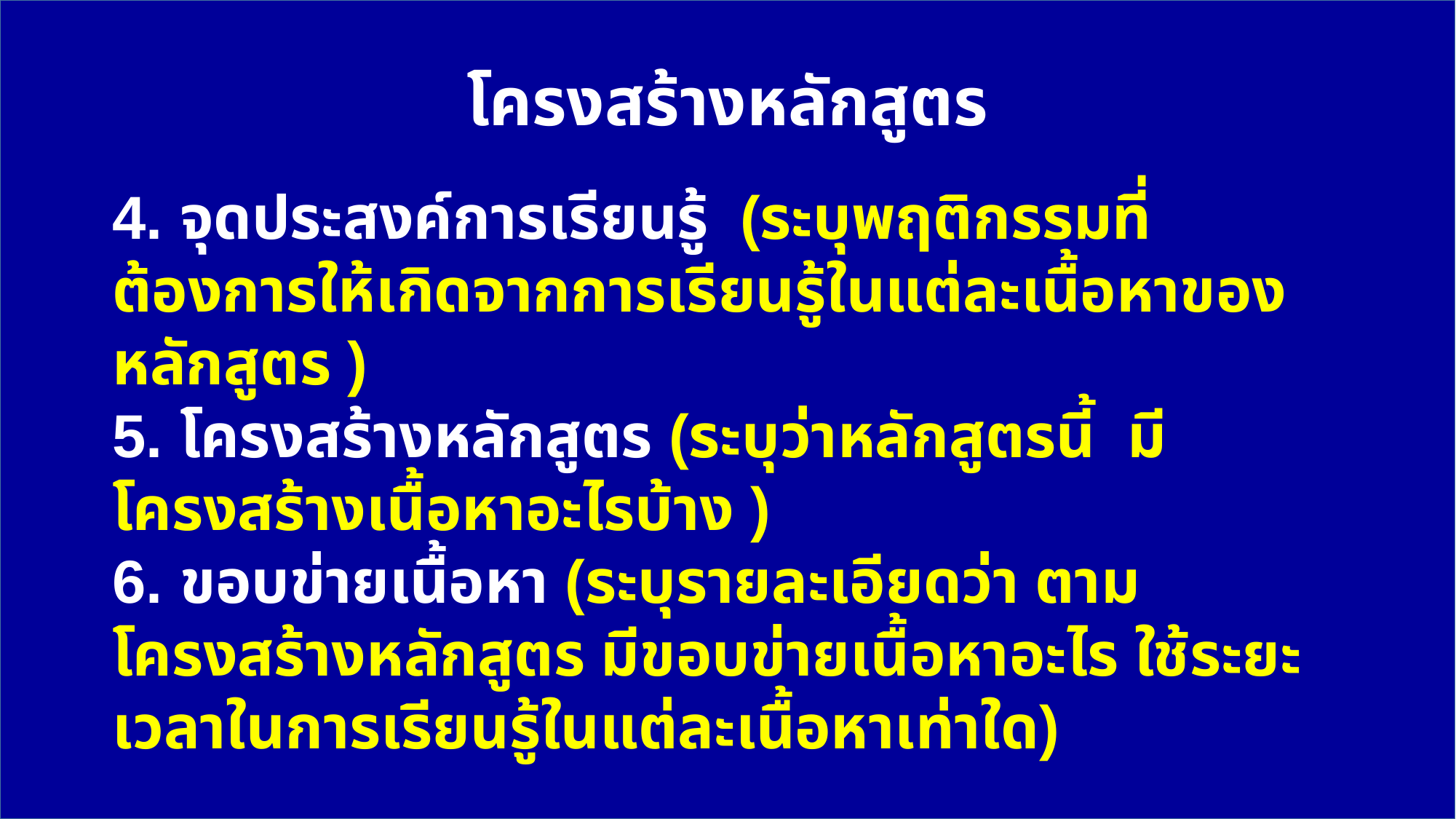

โครงสร้างหลักสูตร
4. จุดประสงค์การเรียนรู้  (ระบุพฤติกรรมที่ต้องการให้เกิดจากการเรียนรู้ในแต่ละเนื้อหาของหลักสูตร )
5. โครงสร้างหลักสูตร (ระบุว่าหลักสูตรนี้  มีโครงสร้างเนื้อหาอะไรบ้าง )
6. ขอบข่ายเนื้อหา (ระบุรายละเอียดว่า ตามโครงสร้างหลักสูตร มีขอบข่ายเนื้อหาอะไร ใช้ระยะเวลาในการเรียนรู้ในแต่ละเนื้อหาเท่าใด)